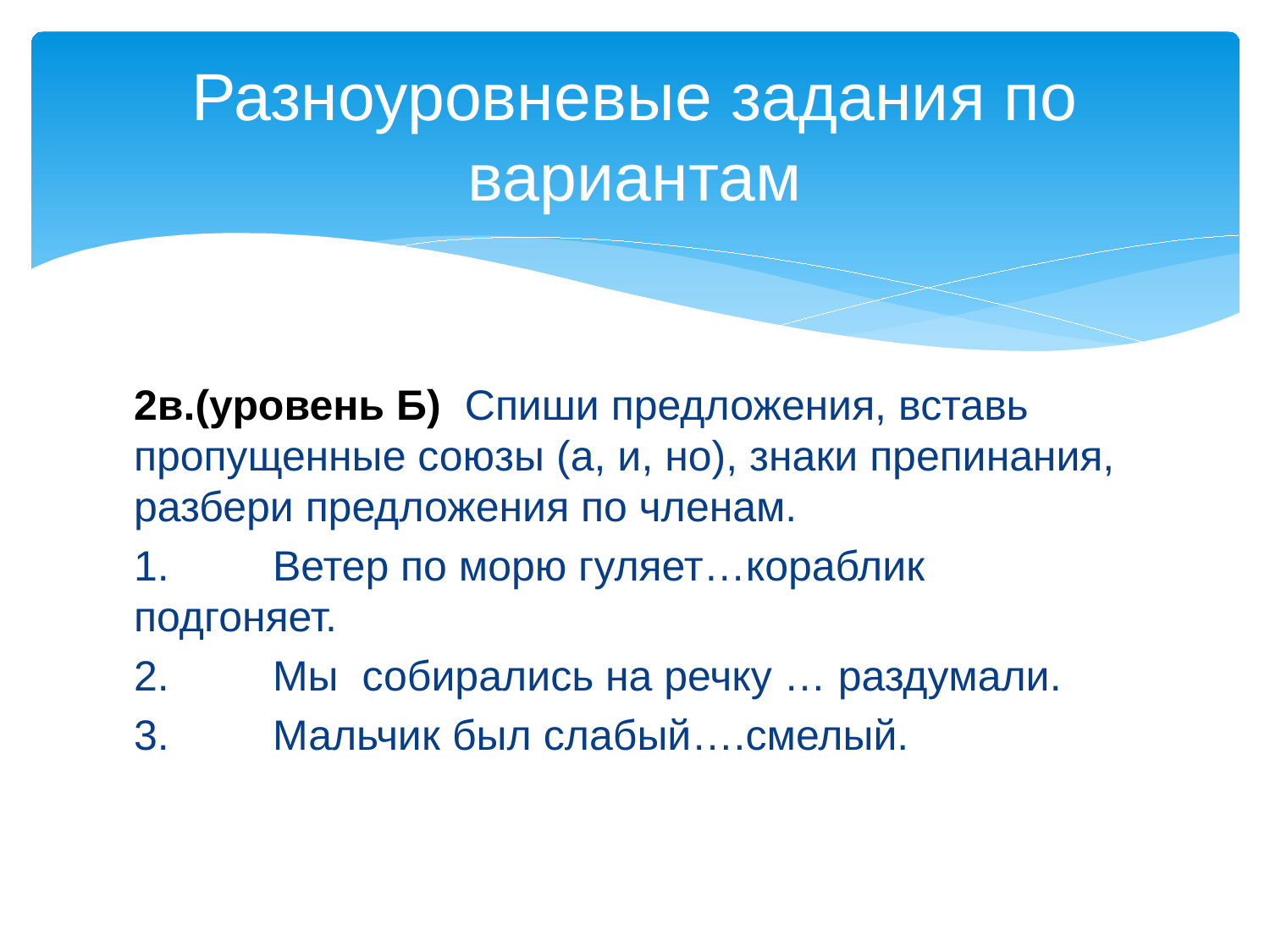

# Разноуровневые задания по вариантам
2в.(уровень Б)  Спиши предложения, вставь пропущенные союзы (а, и, но), знаки препинания,  разбери предложения по членам.
1.	 Ветер по морю гуляет…кораблик подгоняет.
2.	 Мы  собирались на речку … раздумали.
3.	 Мальчик был слабый….смелый.